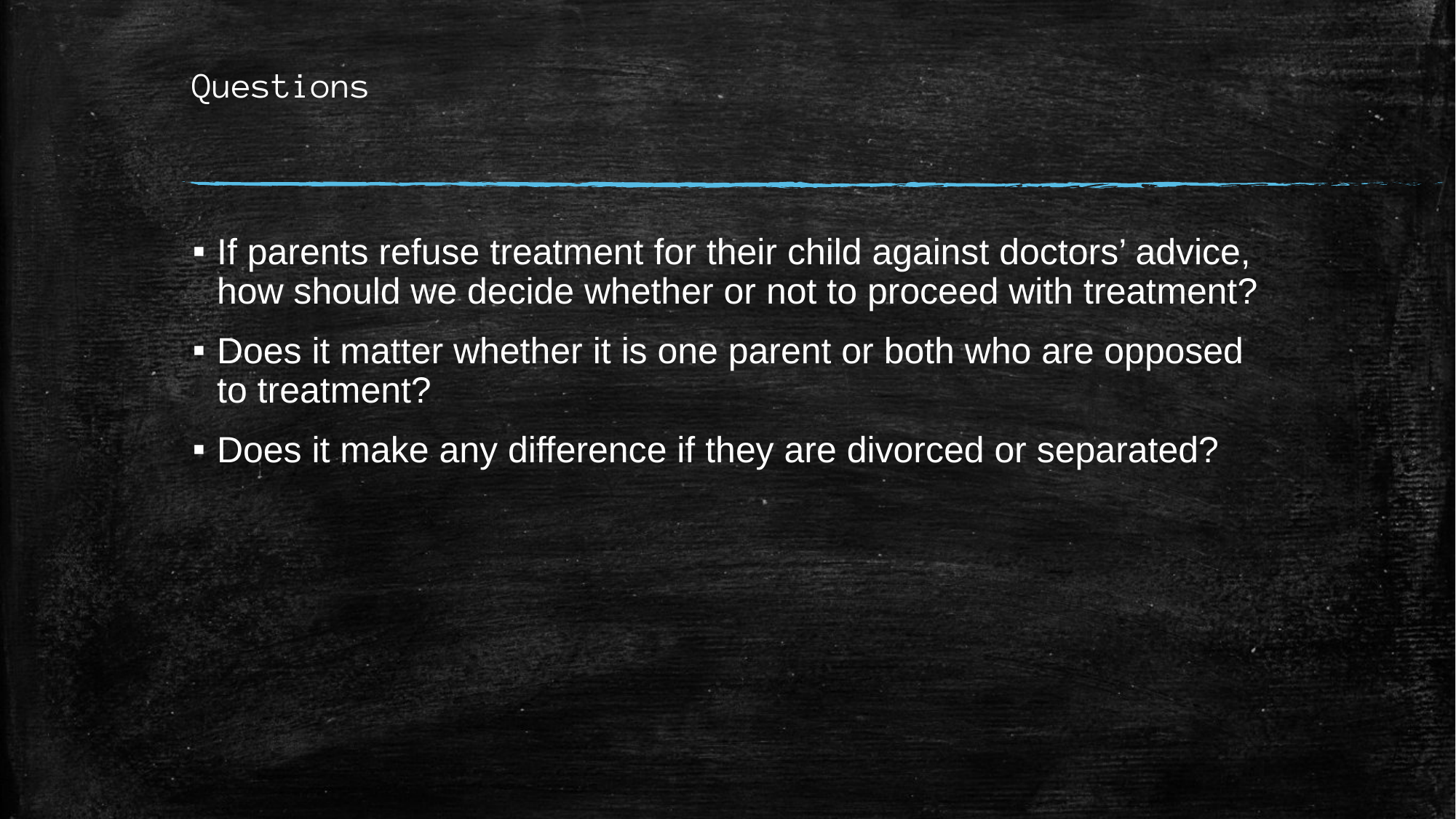

# Questions
If parents refuse treatment for their child against doctors’ advice, how should we decide whether or not to proceed with treatment?
Does it matter whether it is one parent or both who are opposed to treatment?
Does it make any difference if they are divorced or separated?